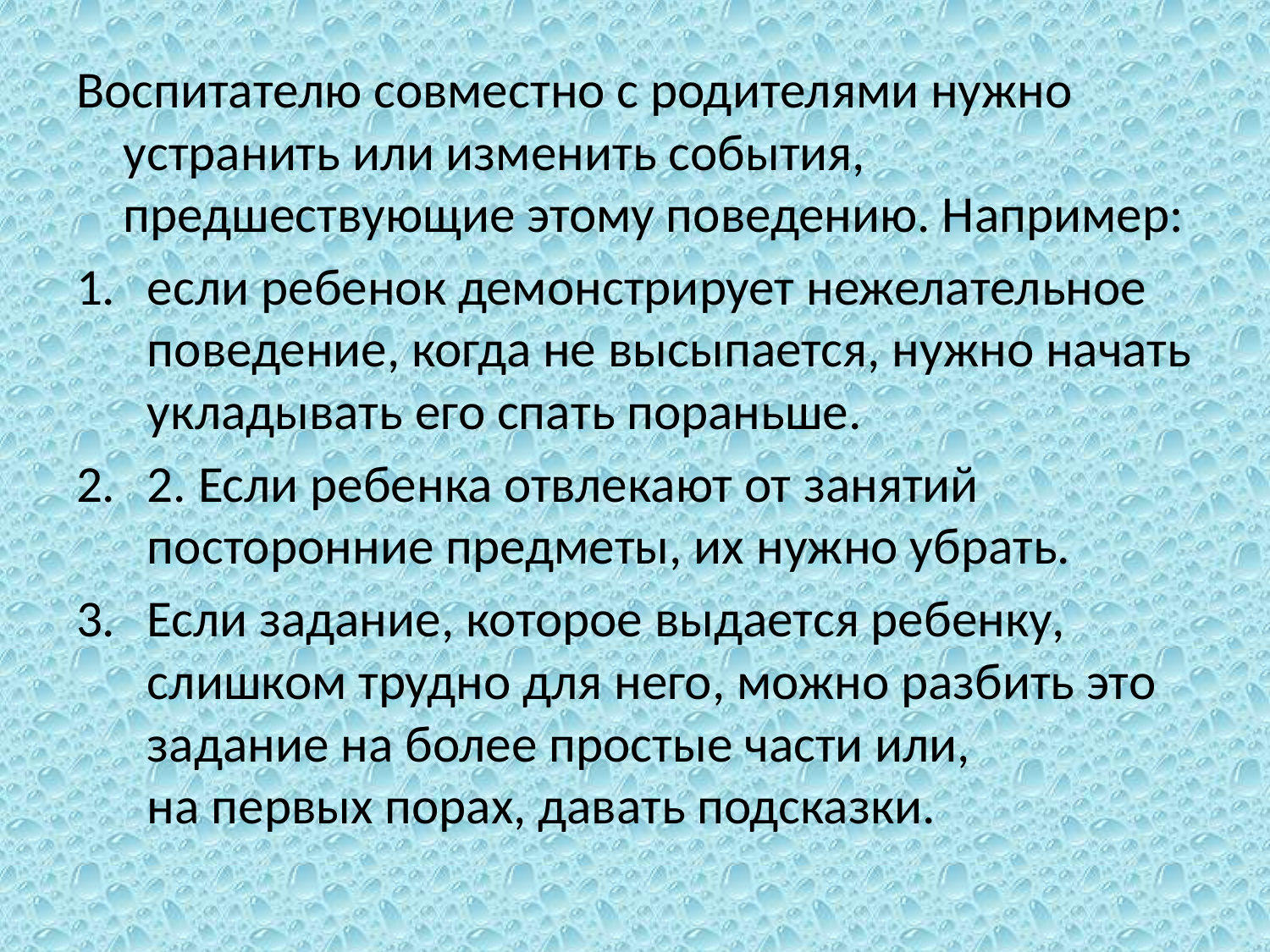

Воспитателю совместно с родителями нужно устранить или изменить события, предшествующие этому поведению. Например:
если ребенок демонстрирует нежелательное поведение, когда не высыпается, нужно начать укладывать его спать пораньше.
2. Если ребенка отвлекают от занятий посторонние предметы, их нужно убрать.
Если задание, которое выдается ребенку, слишком трудно для него, можно разбить это задание на более простые части или, на первых порах, давать подсказки.